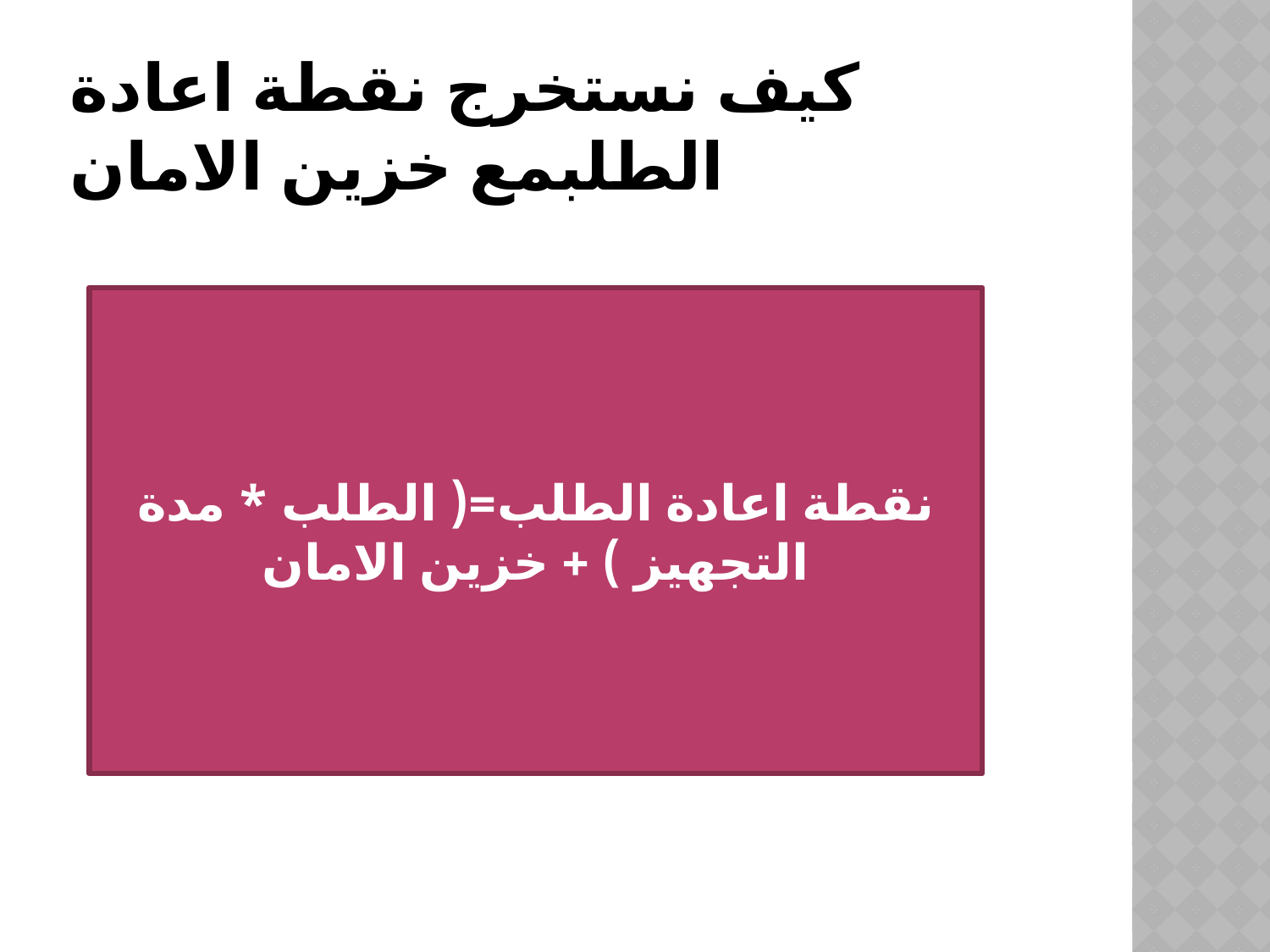

# كيف نستخرج نقطة اعادة الطلبمع خزين الامان

نقطة اعادة الطلب=( الطلب * مدة التجهيز ) + خزين الامان